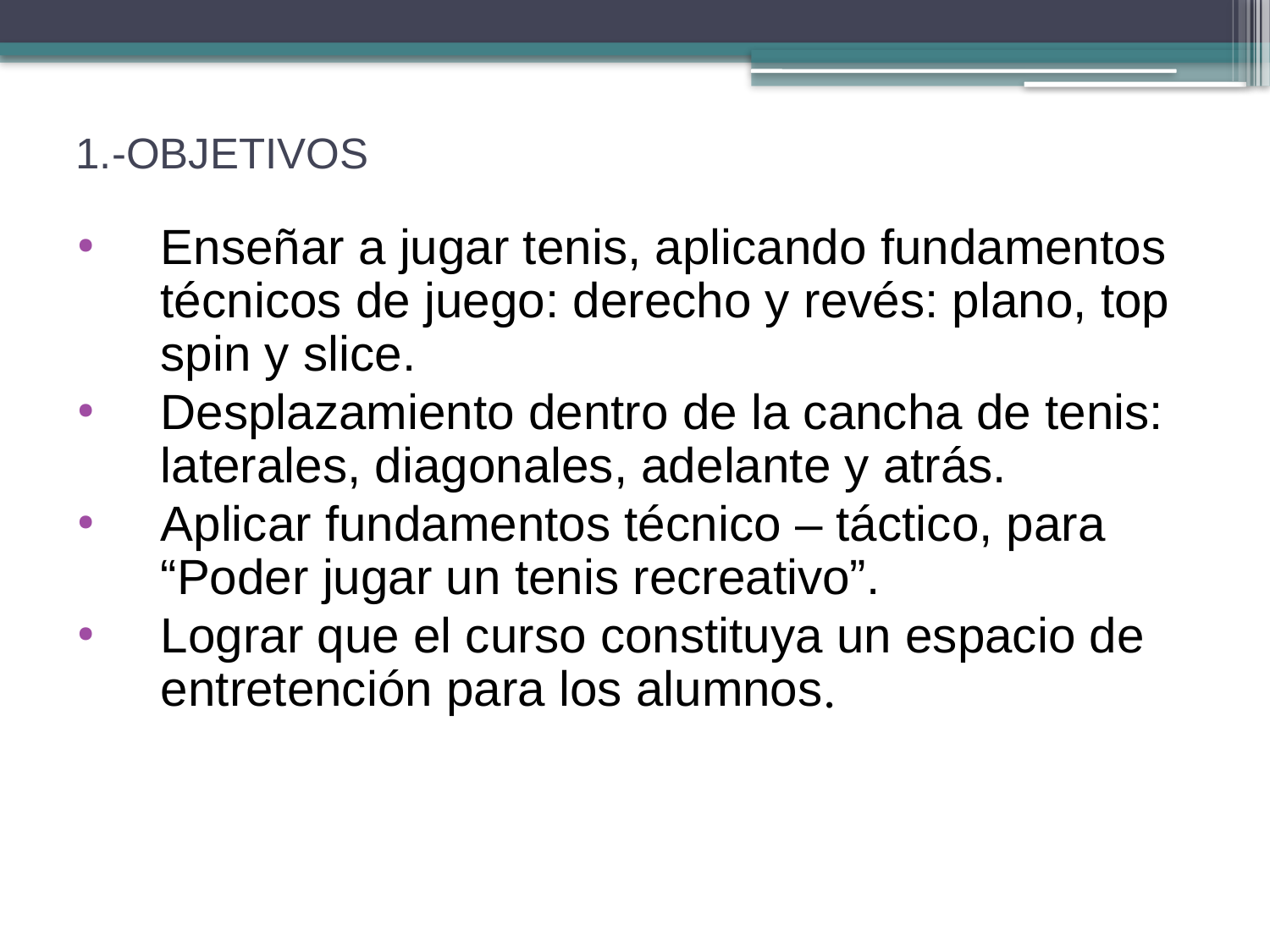

# 1.-OBJETIVOS
Enseñar a jugar tenis, aplicando fundamentos técnicos de juego: derecho y revés: plano, top spin y slice.
Desplazamiento dentro de la cancha de tenis: laterales, diagonales, adelante y atrás.
Aplicar fundamentos técnico – táctico, para  “Poder jugar un tenis recreativo”.
Lograr que el curso constituya un espacio de entretención para los alumnos.